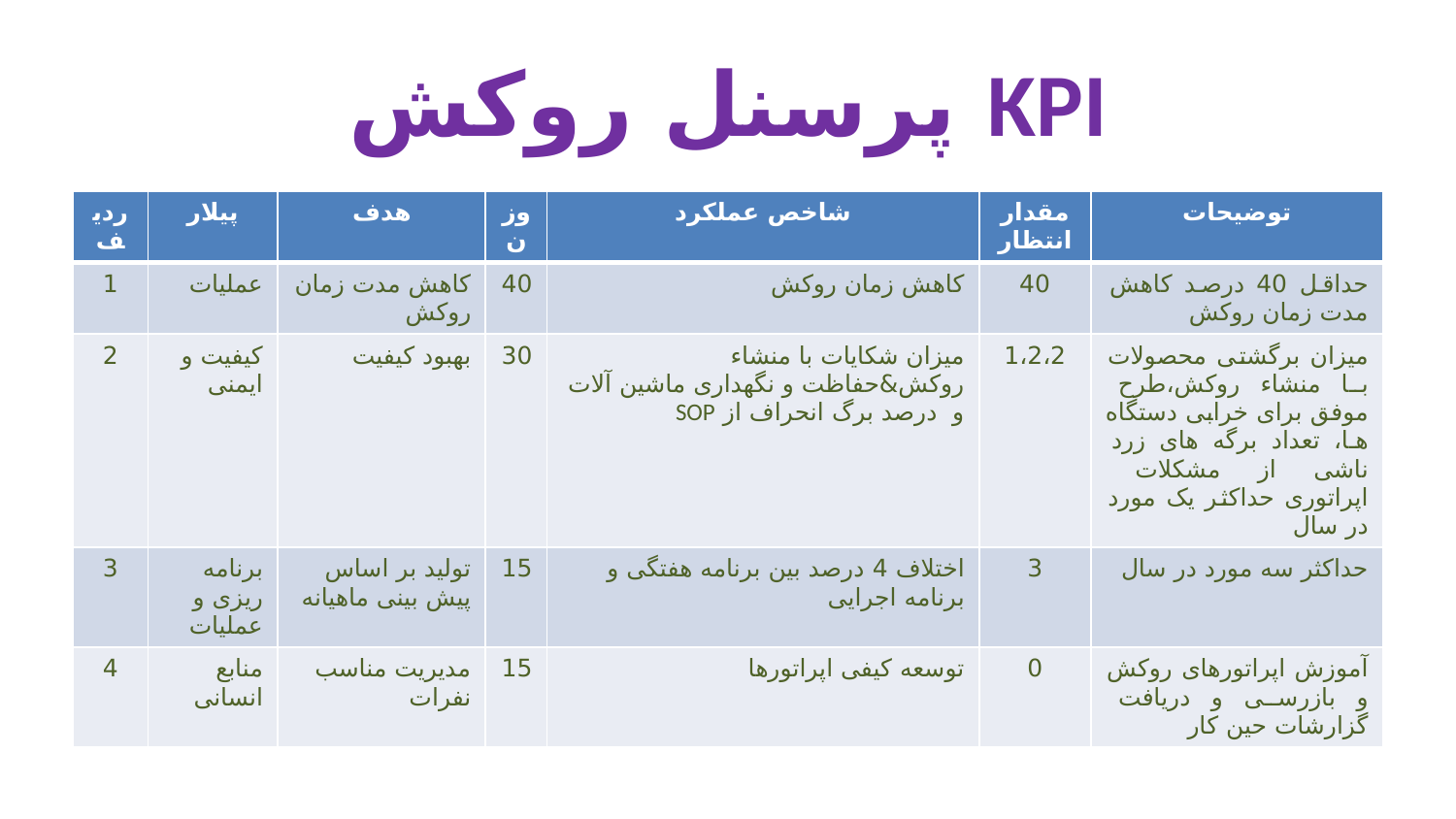

# KPI پرسنل روکش
| ردیف | پیلار | هدف | وزن | شاخص عملکرد | مقدار انتظار | توضیحات |
| --- | --- | --- | --- | --- | --- | --- |
| 1 | عملیات | کاهش مدت زمان روکش | 40 | کاهش زمان روکش | 40 | حداقل 40 درصد کاهش مدت زمان روکش |
| 2 | کیفیت و ایمنی | بهبود کیفیت | 30 | میزان شکایات با منشاء روکش&حفاظت و نگهداری ماشین آلات و درصد برگ انحراف از SOP | 1،2،2 | میزان برگشتی محصولات با منشاء روکش،طرح موفق برای خرابی دستگاه ها، تعداد برگه های زرد ناشی از مشکلات اپراتوری حداکثر یک مورد در سال |
| 3 | برنامه ریزی و عملیات | تولید بر اساس پیش بینی ماهیانه | 15 | اختلاف 4 درصد بین برنامه هفتگی و برنامه اجرایی | 3 | حداکثر سه مورد در سال |
| 4 | منابع انسانی | مدیریت مناسب نفرات | 15 | توسعه کیفی اپراتورها | 0 | آموزش اپراتورهای روکش و بازرسی و دریافت گزارشات حین کار |